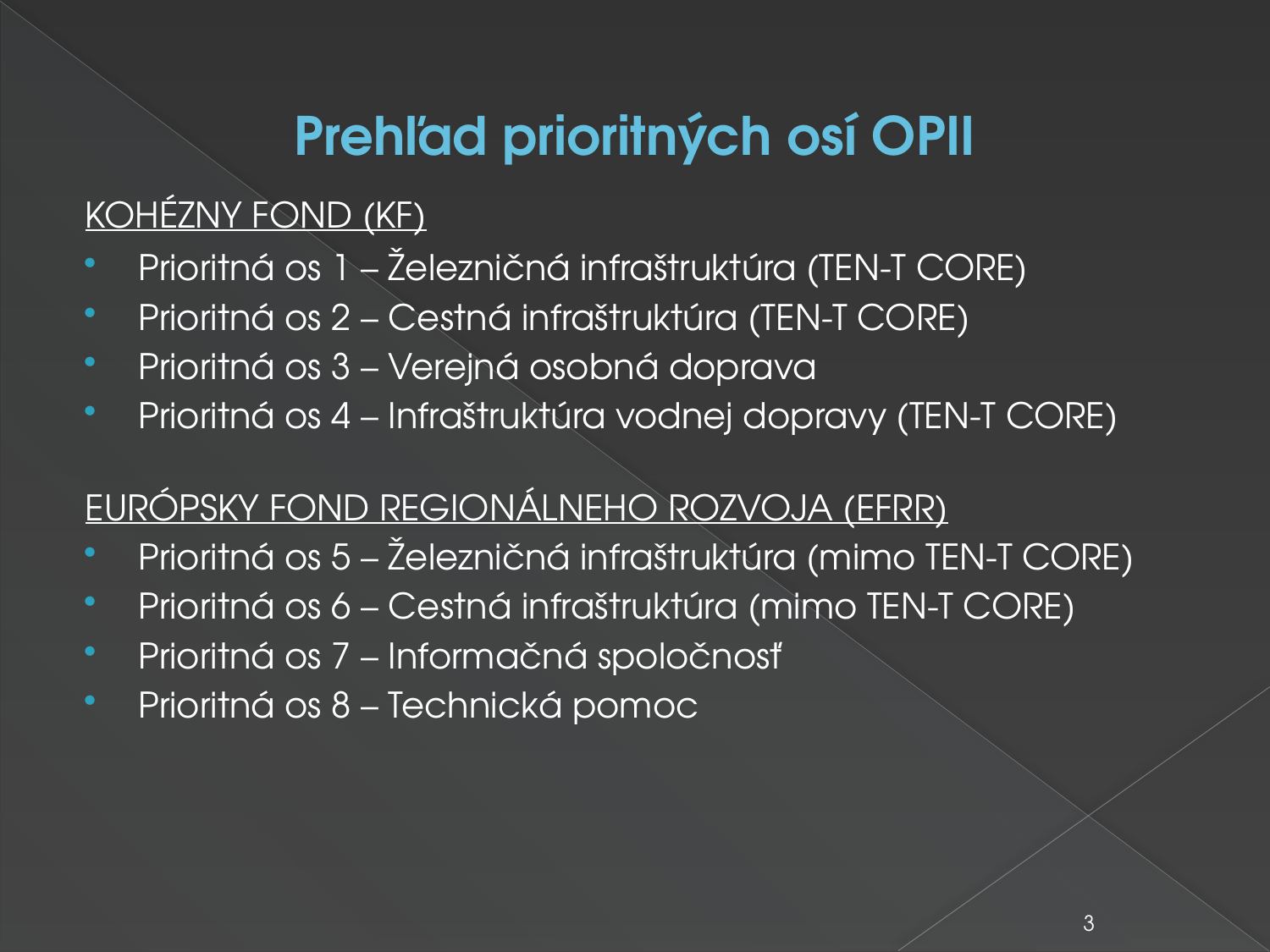

# Prehľad prioritných osí OPII
KOHÉZNY FOND (KF)
Prioritná os 1 – Železničná infraštruktúra (TEN-T CORE)
Prioritná os 2 – Cestná infraštruktúra (TEN-T CORE)
Prioritná os 3 – Verejná osobná doprava
Prioritná os 4 – Infraštruktúra vodnej dopravy (TEN-T CORE)
EURÓPSKY FOND REGIONÁLNEHO ROZVOJA (EFRR)
Prioritná os 5 – Železničná infraštruktúra (mimo TEN-T CORE)
Prioritná os 6 – Cestná infraštruktúra (mimo TEN-T CORE)
Prioritná os 7 – Informačná spoločnosť
Prioritná os 8 – Technická pomoc

3